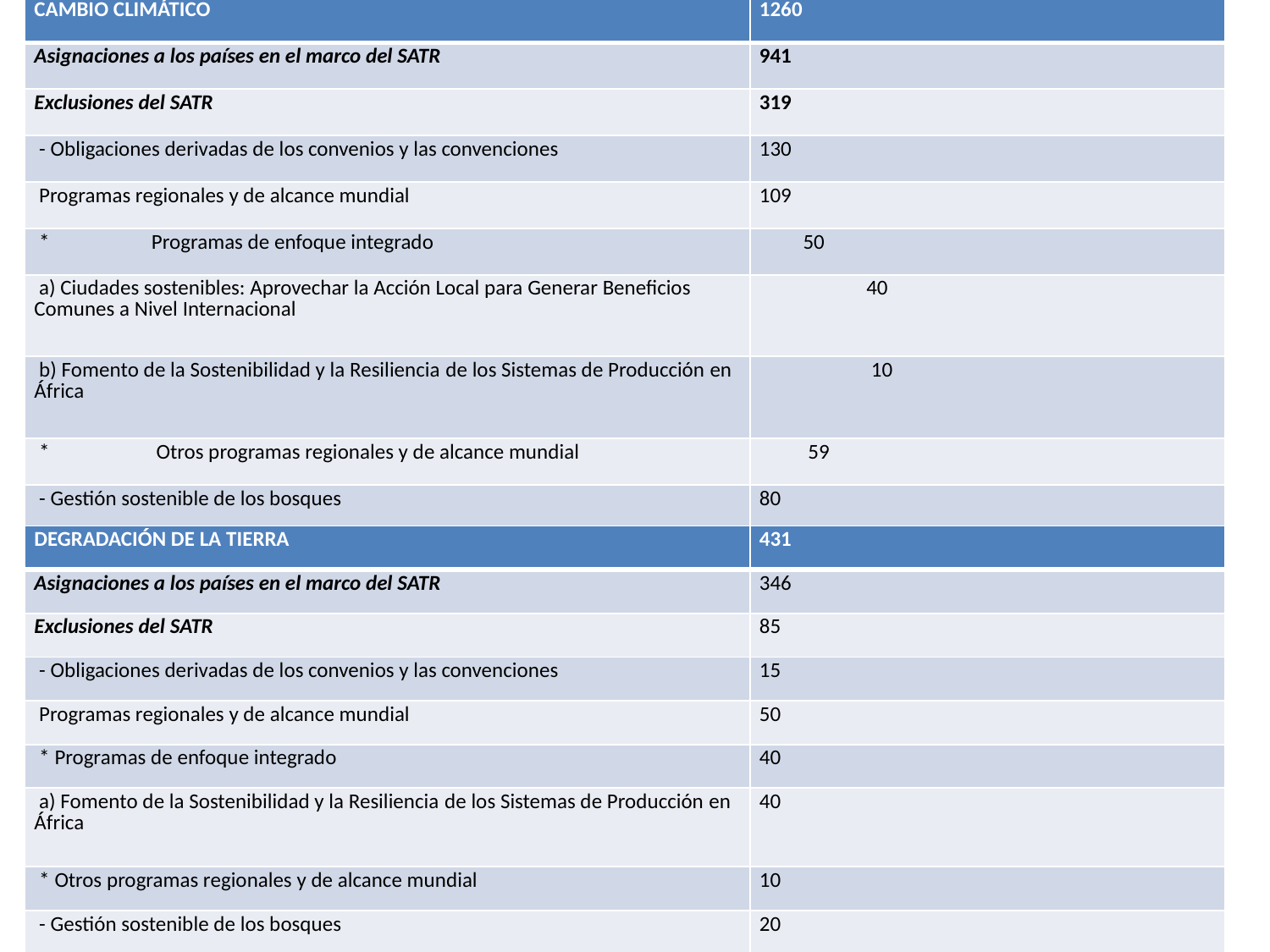

| CAMBIO CLIMÁTICO | 1260 |
| --- | --- |
| Asignaciones a los países en el marco del SATR | 941 |
| Exclusiones del SATR | 319 |
| - Obligaciones derivadas de los convenios y las convenciones | 130 |
| Programas regionales y de alcance mundial | 109 |
| \* Programas de enfoque integrado | 50 |
| a) Ciudades sostenibles: Aprovechar la Acción Local para Generar Beneficios Comunes a Nivel Internacional | 40 |
| b) Fomento de la Sostenibilidad y la Resiliencia de los Sistemas de Producción en África | 10 |
| \* Otros programas regionales y de alcance mundial | 59 |
| - Gestión sostenible de los bosques | 80 |
| DEGRADACIÓN DE LA TIERRA | 431 |
| --- | --- |
| Asignaciones a los países en el marco del SATR | 346 |
| Exclusiones del SATR | 85 |
| - Obligaciones derivadas de los convenios y las convenciones | 15 |
| Programas regionales y de alcance mundial | 50 |
| \* Programas de enfoque integrado | 40 |
| a) Fomento de la Sostenibilidad y la Resiliencia de los Sistemas de Producción en África | 40 |
| \* Otros programas regionales y de alcance mundial | 10 |
| - Gestión sostenible de los bosques | 20 |